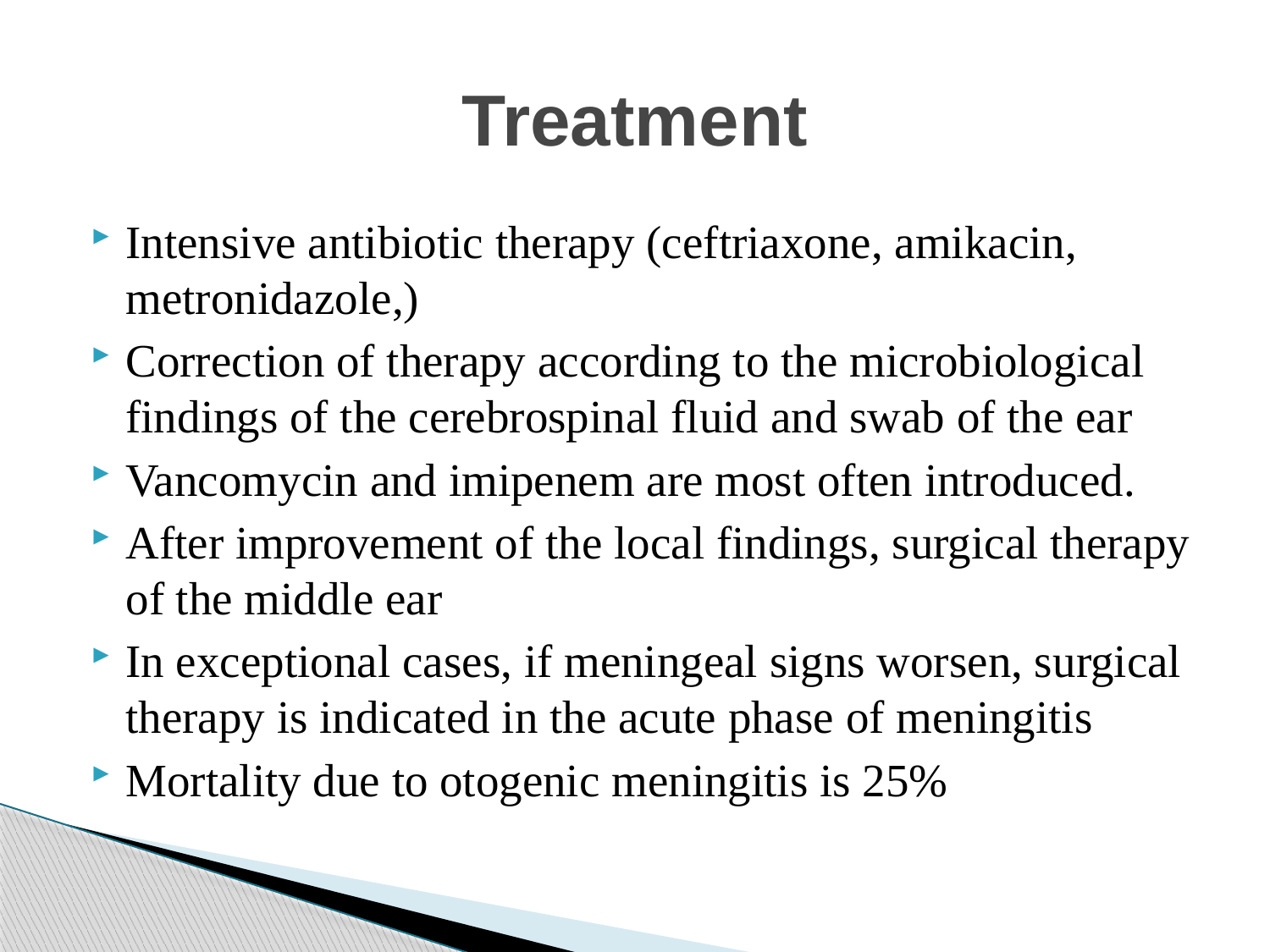

# Treatment
Intensive antibiotic therapy (ceftriaxone, amikacin, metronidazole,)
Correction of therapy according to the microbiological findings of the cerebrospinal fluid and swab of the ear
Vancomycin and imipenem are most often introduced.
After improvement of the local findings, surgical therapy of the middle ear
In exceptional cases, if meningeal signs worsen, surgical therapy is indicated in the acute phase of meningitis
Mortality due to otogenic meningitis is 25%